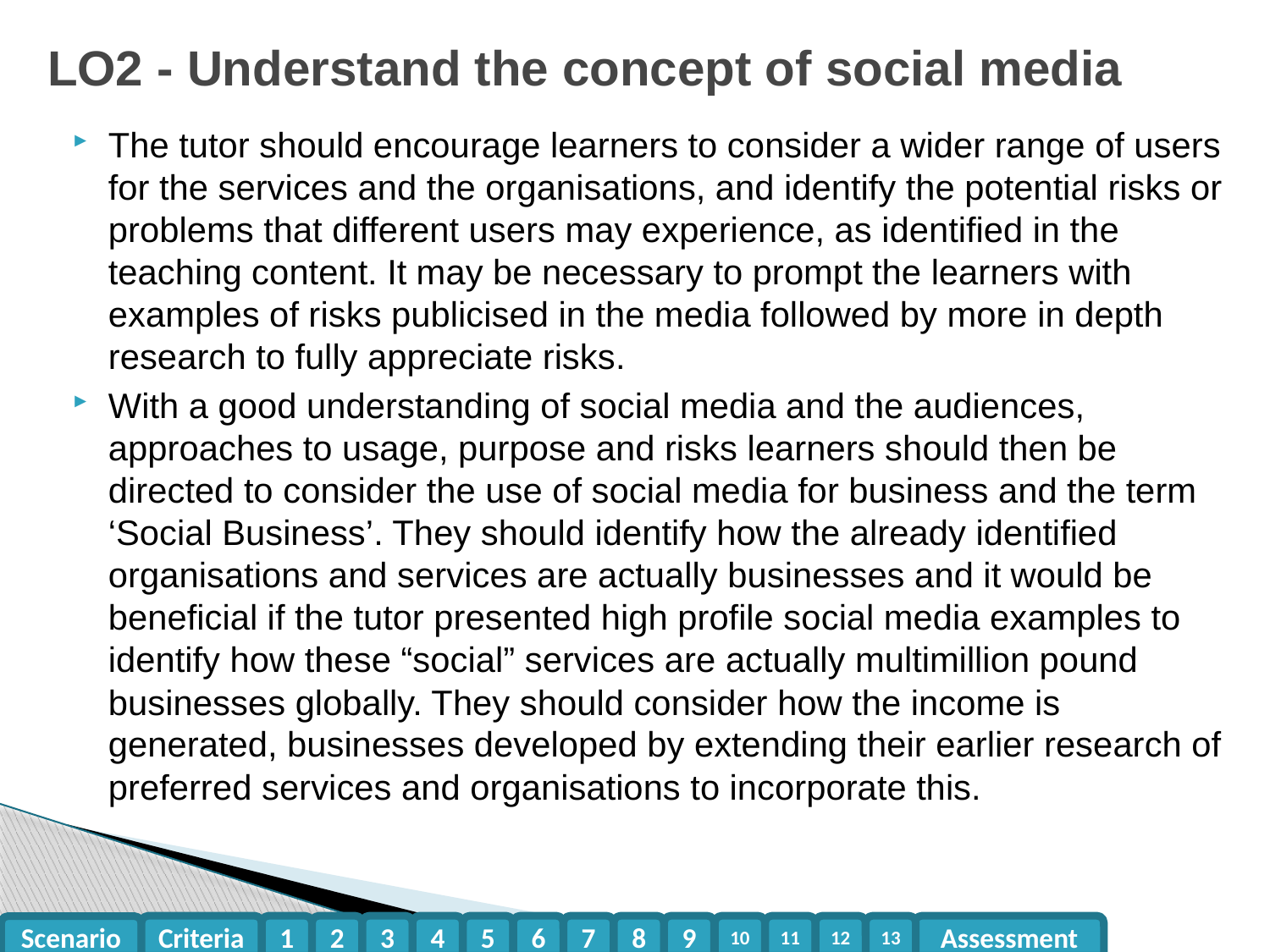

# LO2 - Understand the concept of social media
The tutor should encourage learners to consider a wider range of users for the services and the organisations, and identify the potential risks or problems that different users may experience, as identified in the teaching content. It may be necessary to prompt the learners with examples of risks publicised in the media followed by more in depth research to fully appreciate risks.
With a good understanding of social media and the audiences, approaches to usage, purpose and risks learners should then be directed to consider the use of social media for business and the term ‘Social Business’. They should identify how the already identified organisations and services are actually businesses and it would be beneficial if the tutor presented high profile social media examples to identify how these “social” services are actually multimillion pound businesses globally. They should consider how the income is generated, businesses developed by extending their earlier research of preferred services and organisations to incorporate this.